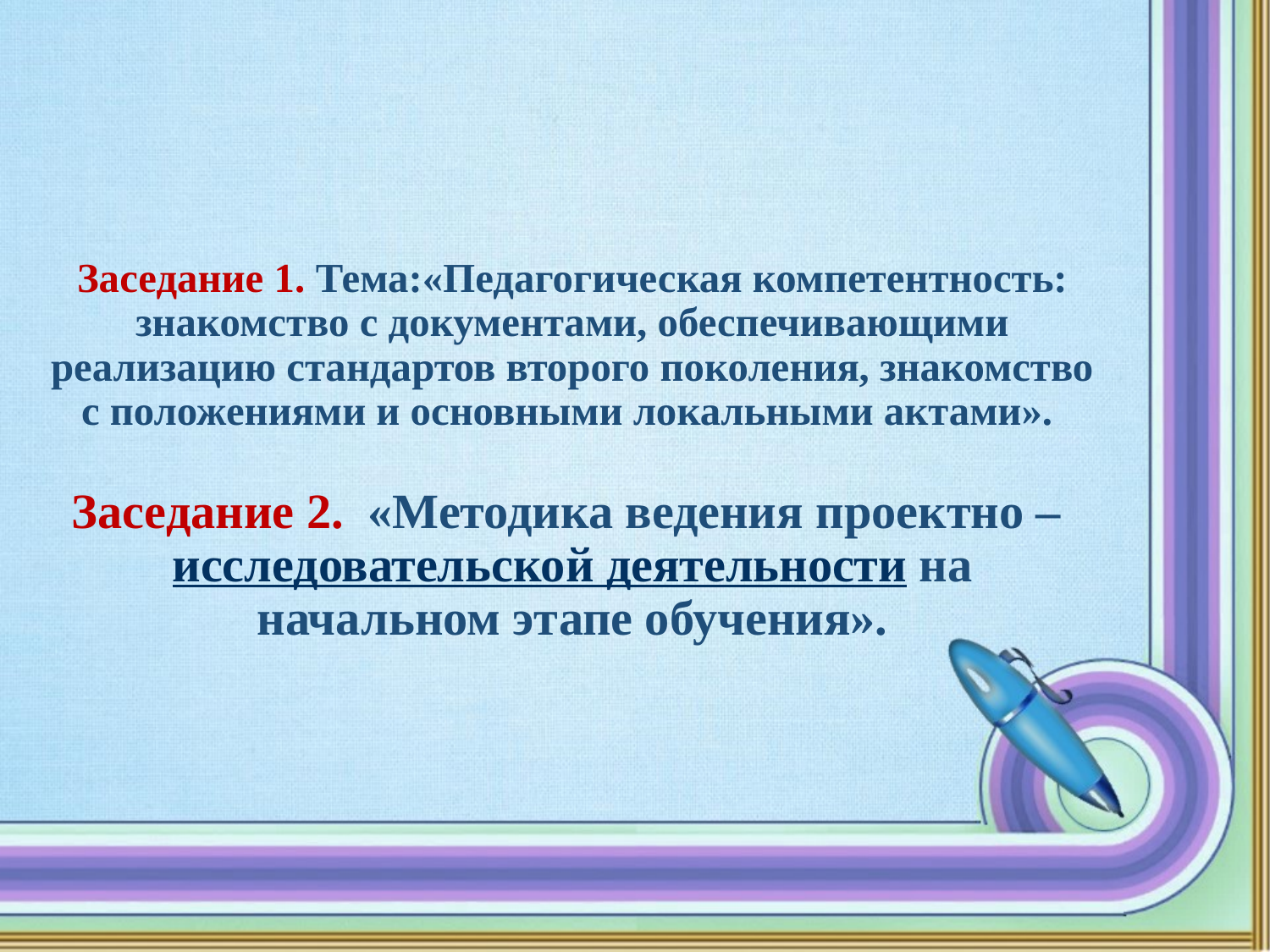

# Заседание 1. Тема:«Педагогическая компетентность: знакомство с документами, обеспечивающими реализацию стандартов второго поколения, знакомство с положениями и основными локальными актами».
Заседание 2.  «Методика ведения проектно – исследовательской деятельности на начальном этапе обучения».